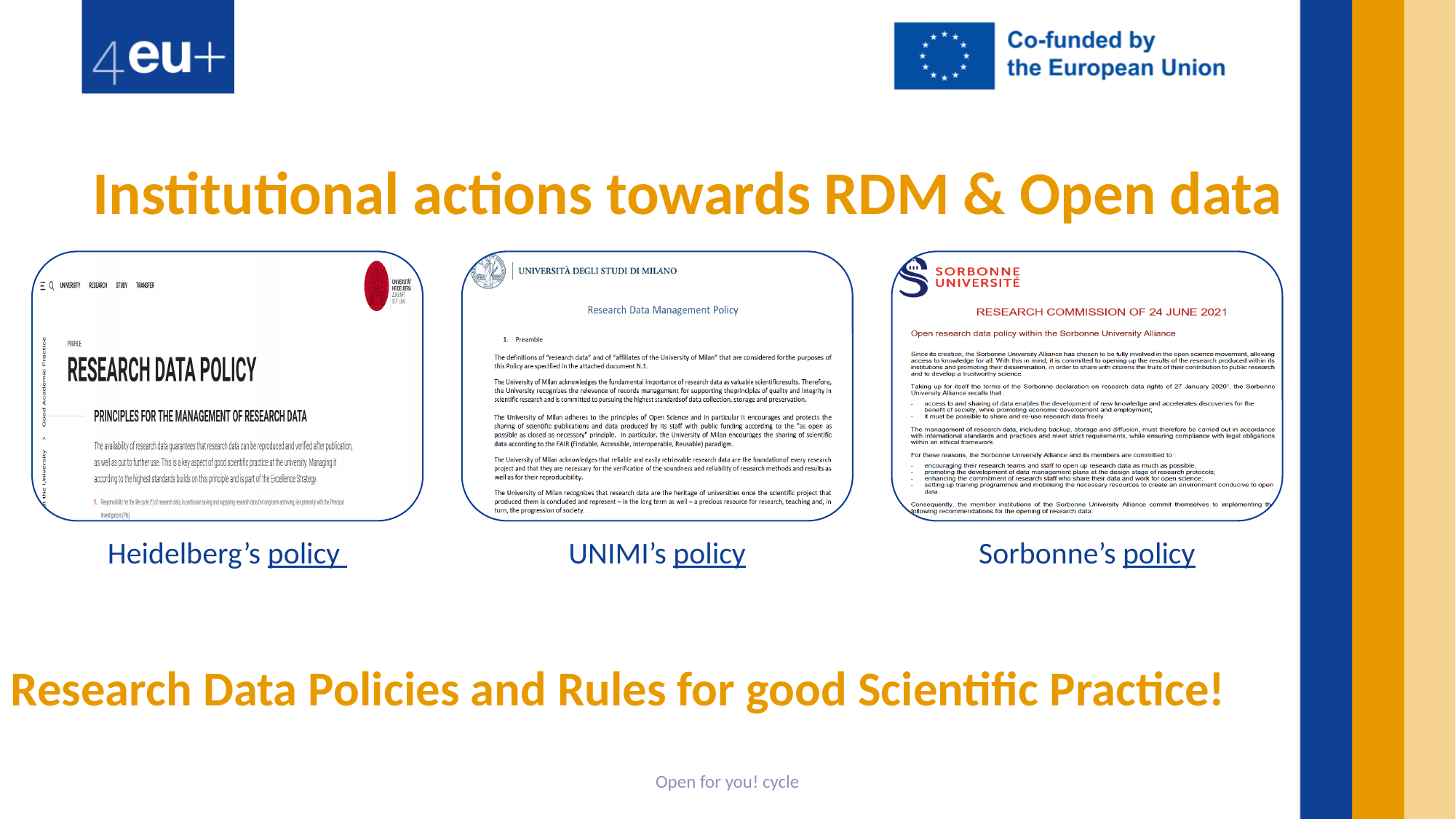

# Institutional actions towards RDM & Open data
Heidelberg’s policy
UNIMI’s policy
Sorbonne’s policy
Research Data Policies and Rules for good Scientific Practice!
Open for you! cycle